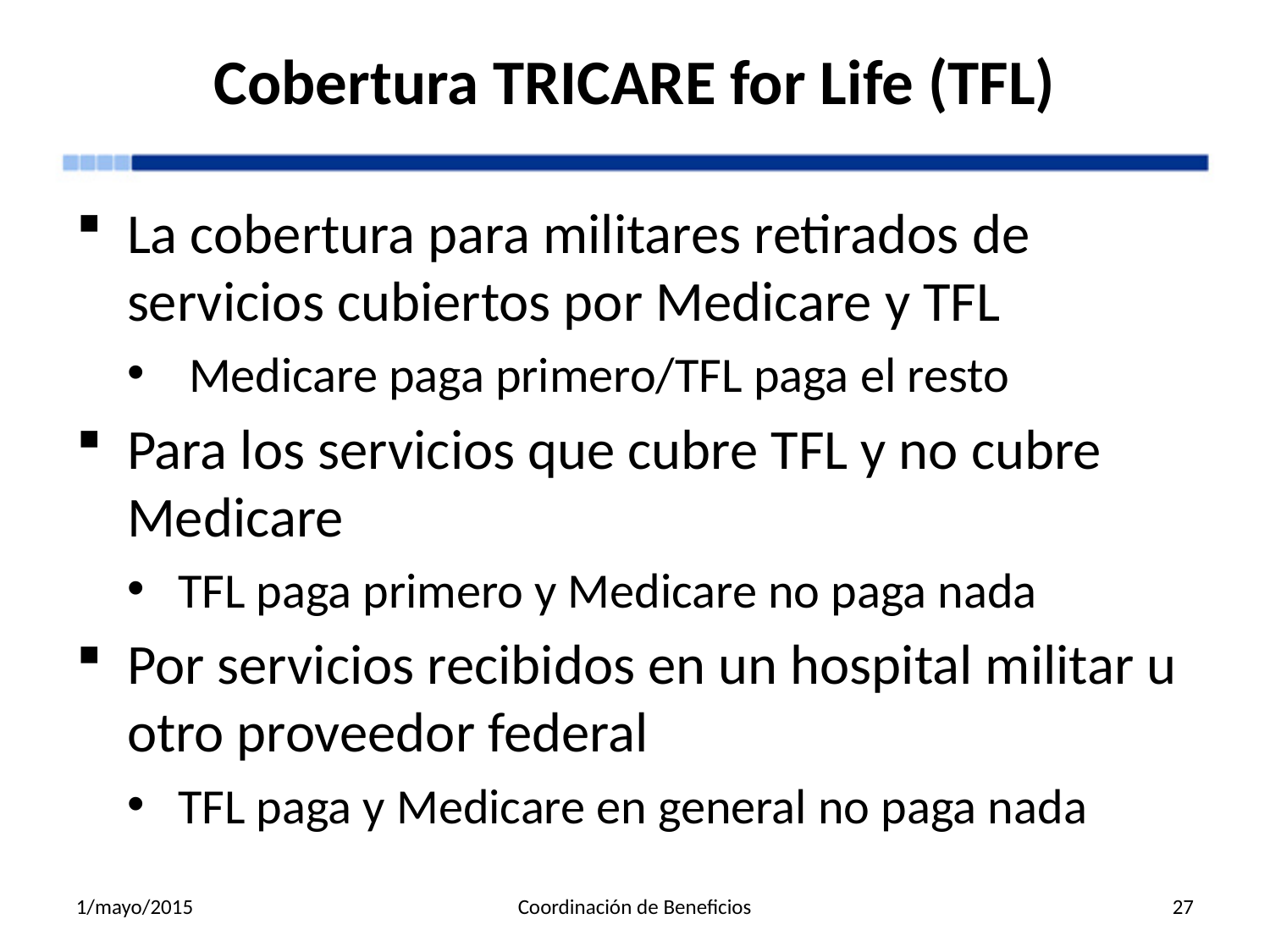

# Cobertura TRICARE for Life (TFL)
La cobertura para militares retirados de servicios cubiertos por Medicare y TFL
 Medicare paga primero/TFL paga el resto
Para los servicios que cubre TFL y no cubre Medicare
TFL paga primero y Medicare no paga nada
Por servicios recibidos en un hospital militar u otro proveedor federal
TFL paga y Medicare en general no paga nada

1/mayo/2015
Coordinación de Beneficios
27